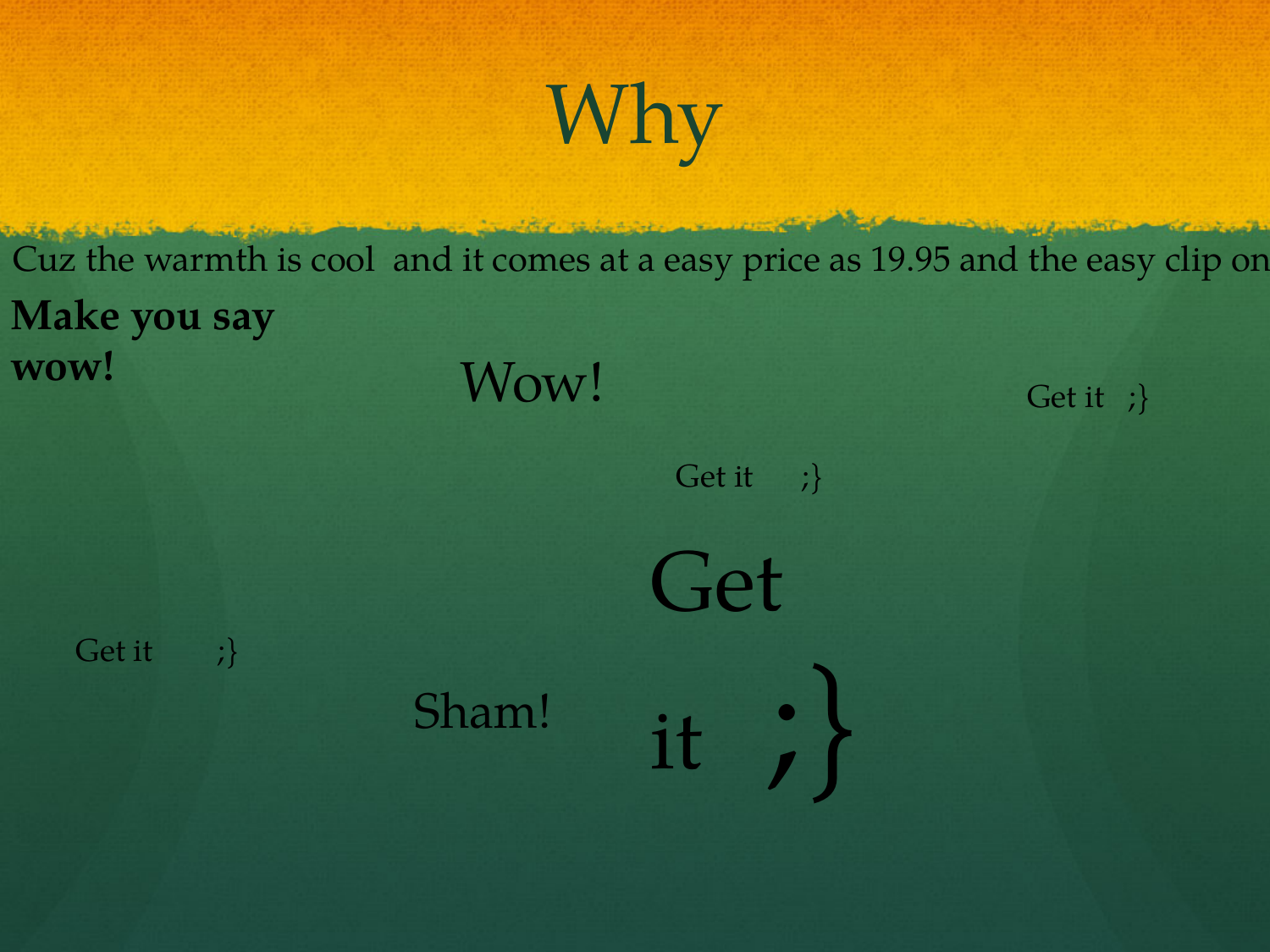

# Why
Cuz the warmth is cool  and it comes at a easy price as 19.95 and the easy clip on will
Make you say wow!
Wow!
Get it   ;}
Get it      ;}
Get it   ;}
Get it        ;}
Sham!